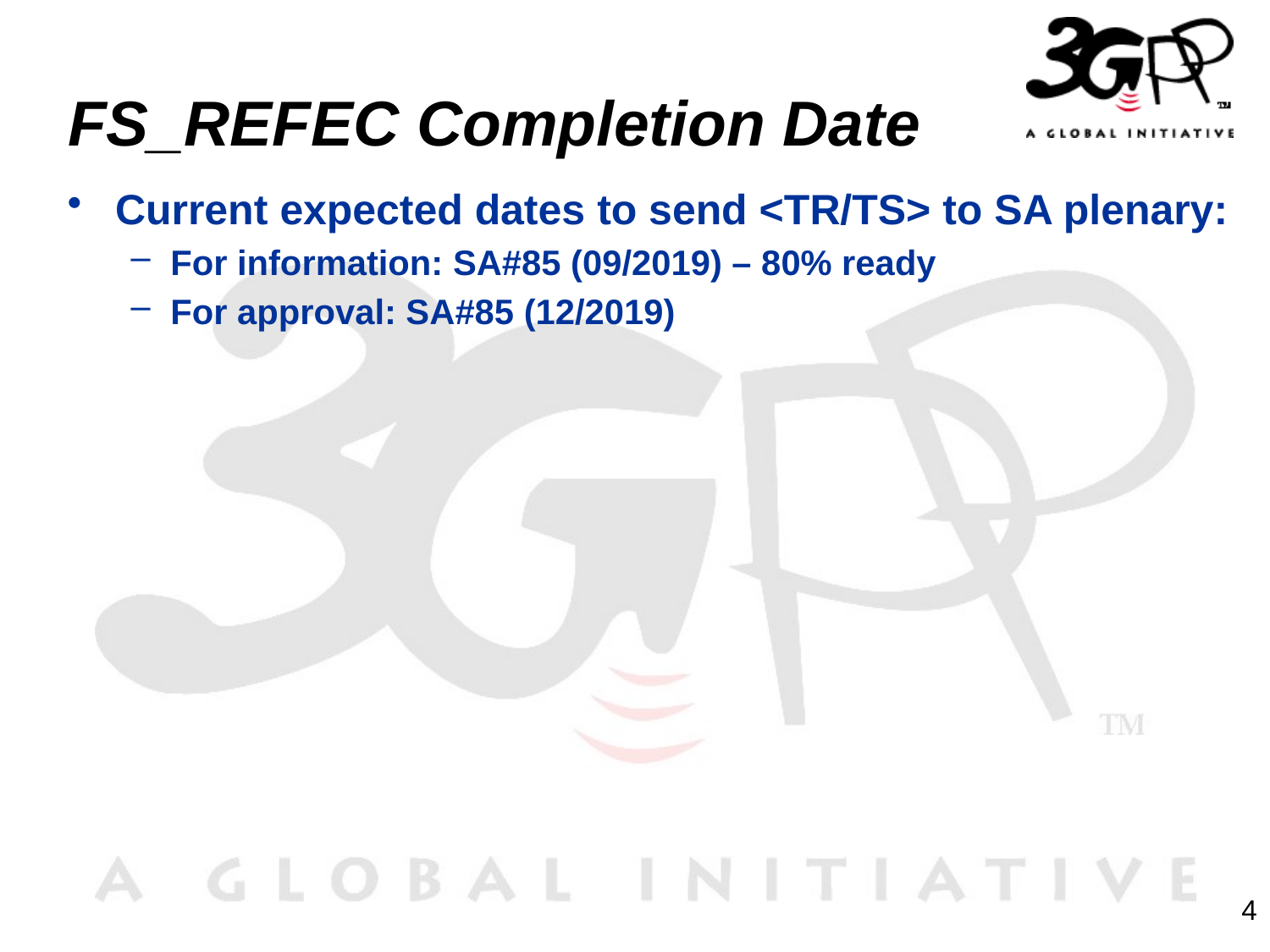

# FS_REFEC Completion Date
Current expected dates to send <TR/TS> to SA plenary:
For information: SA#85 (09/2019) – 80% ready
For approval: SA#85 (12/2019)

4